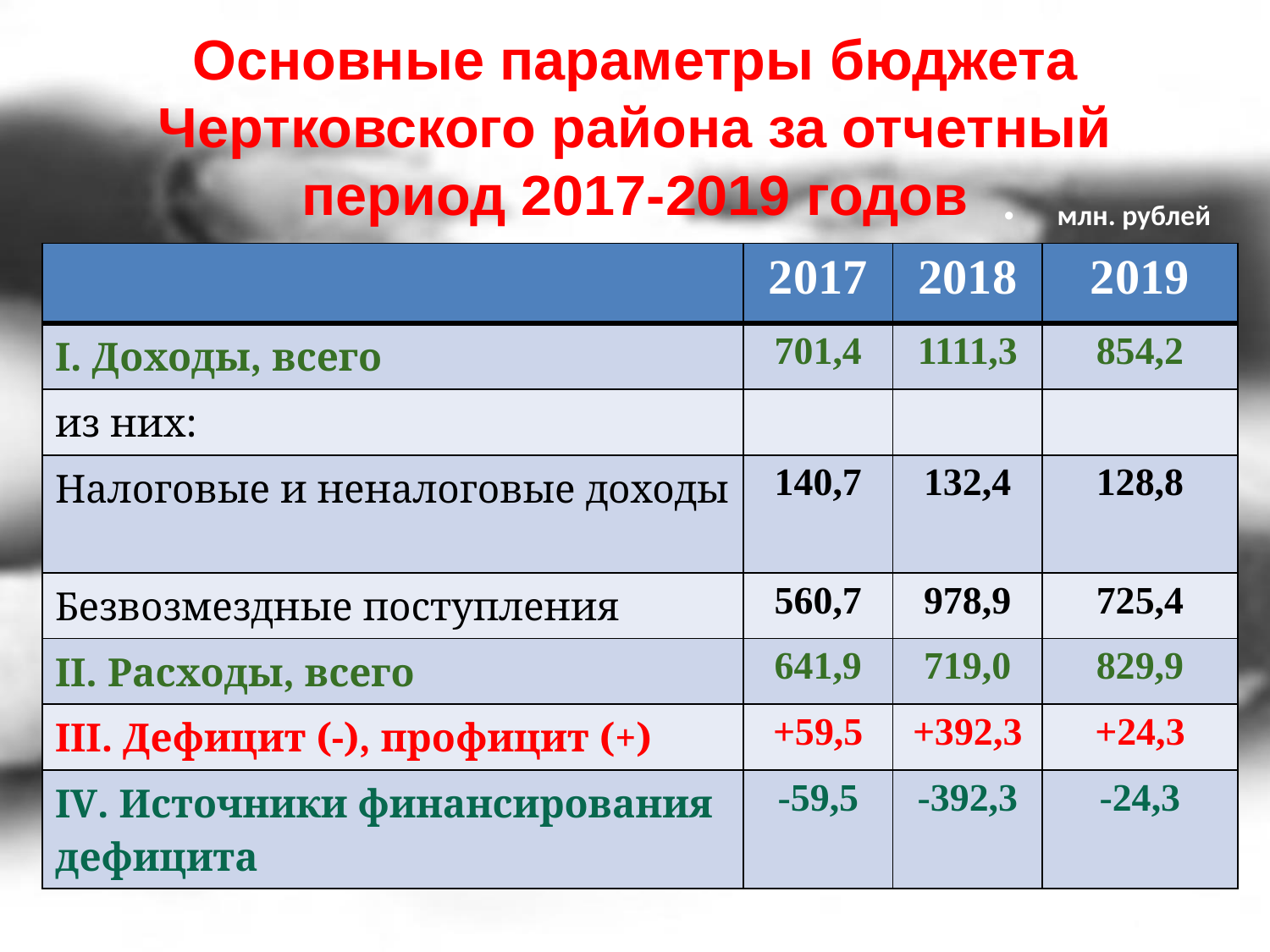

# Основные параметры бюджета Чертковского района за отчетный период 2017-2019 годов
млн. рублей
|  | 2017 | 2018 | 2019 |
| --- | --- | --- | --- |
| I. Доходы, всего | 701,4 | 1111,3 | 854,2 |
| из них: |  |  |  |
| Налоговые и неналоговые доходы | 140,7 | 132,4 | 128,8 |
| Безвозмездные поступления | 560,7 | 978,9 | 725,4 |
| II. Расходы, всего | 641,9 | 719,0 | 829,9 |
| III. Дефицит (-), профицит (+) | +59,5 | +392,3 | +24,3 |
| IV. Источники финансирования дефицита | -59,5 | -392,3 | -24,3 |